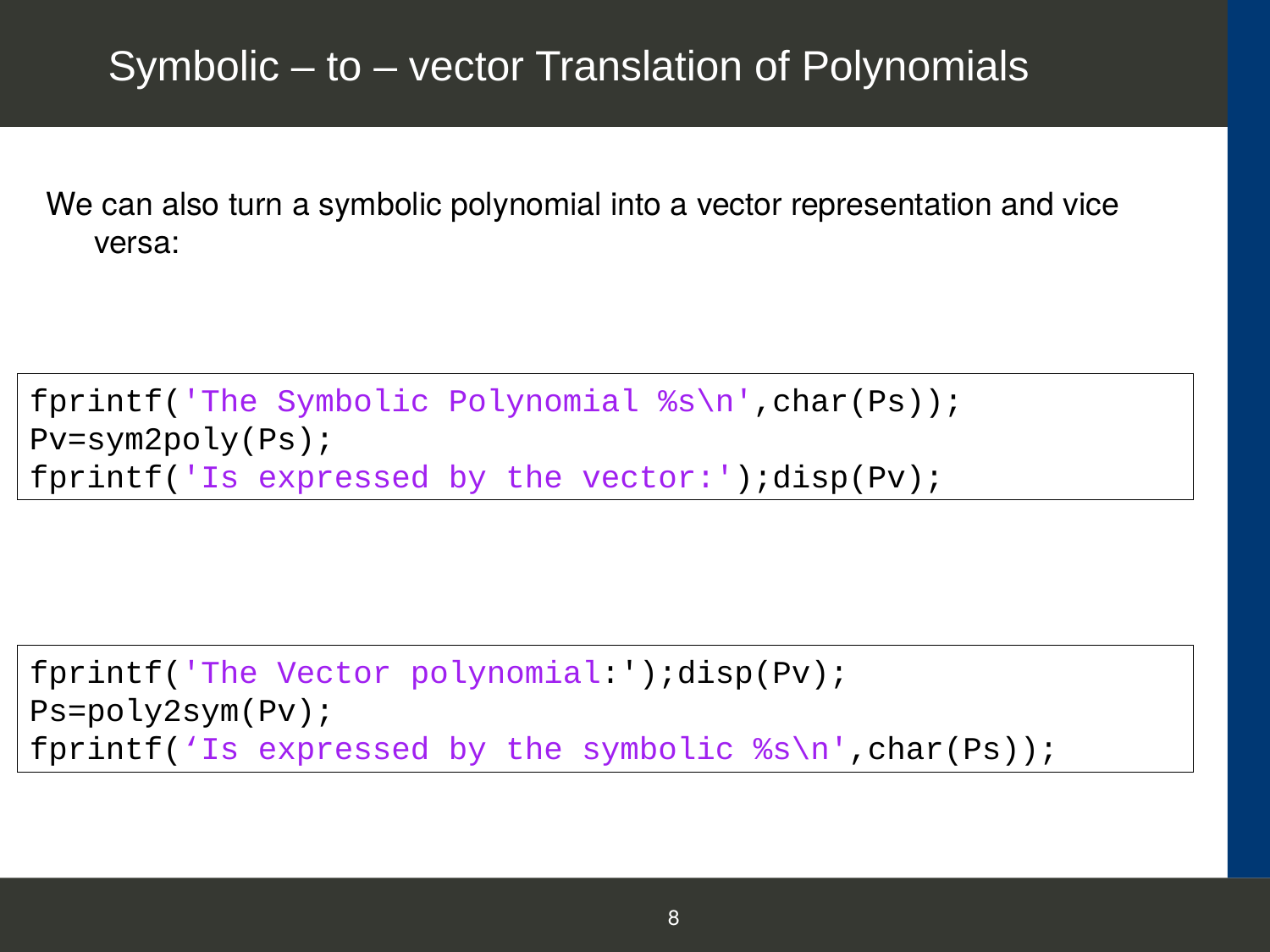

# Symbolic – to – vector Translation of Polynomials
We can also turn a symbolic polynomial into a vector representation and vice versa:
fprintf('The Symbolic Polynomial %s\n',char(Ps));
Pv=sym2poly(Ps);
fprintf('Is expressed by the vector:');disp(Pv);
fprintf('The Vector polynomial:');disp(Pv);
Ps=poly2sym(Pv);
fprintf(‘Is expressed by the symbolic %s\n',char(Ps));